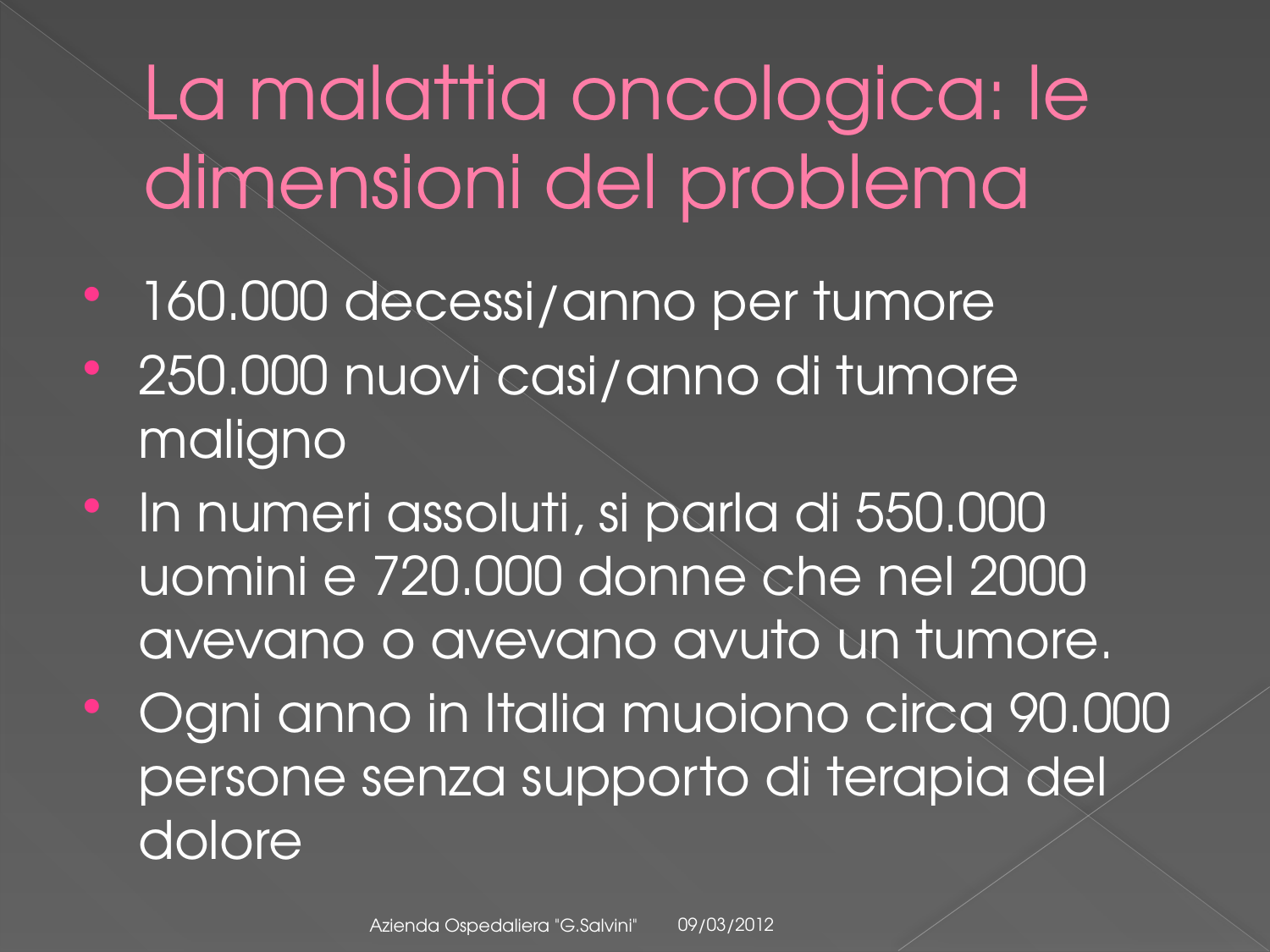

# La malattia oncologica: le dimensioni del problema
160.000 decessi/anno per tumore
250.000 nuovi casi/anno di tumore maligno
In numeri assoluti, si parla di 550.000 uomini e 720.000 donne che nel 2000 avevano o avevano avuto un tumore.
Ogni anno in Italia muoiono circa 90.000 persone senza supporto di terapia del dolore
09/03/2012
Azienda Ospedaliera "G.Salvini"